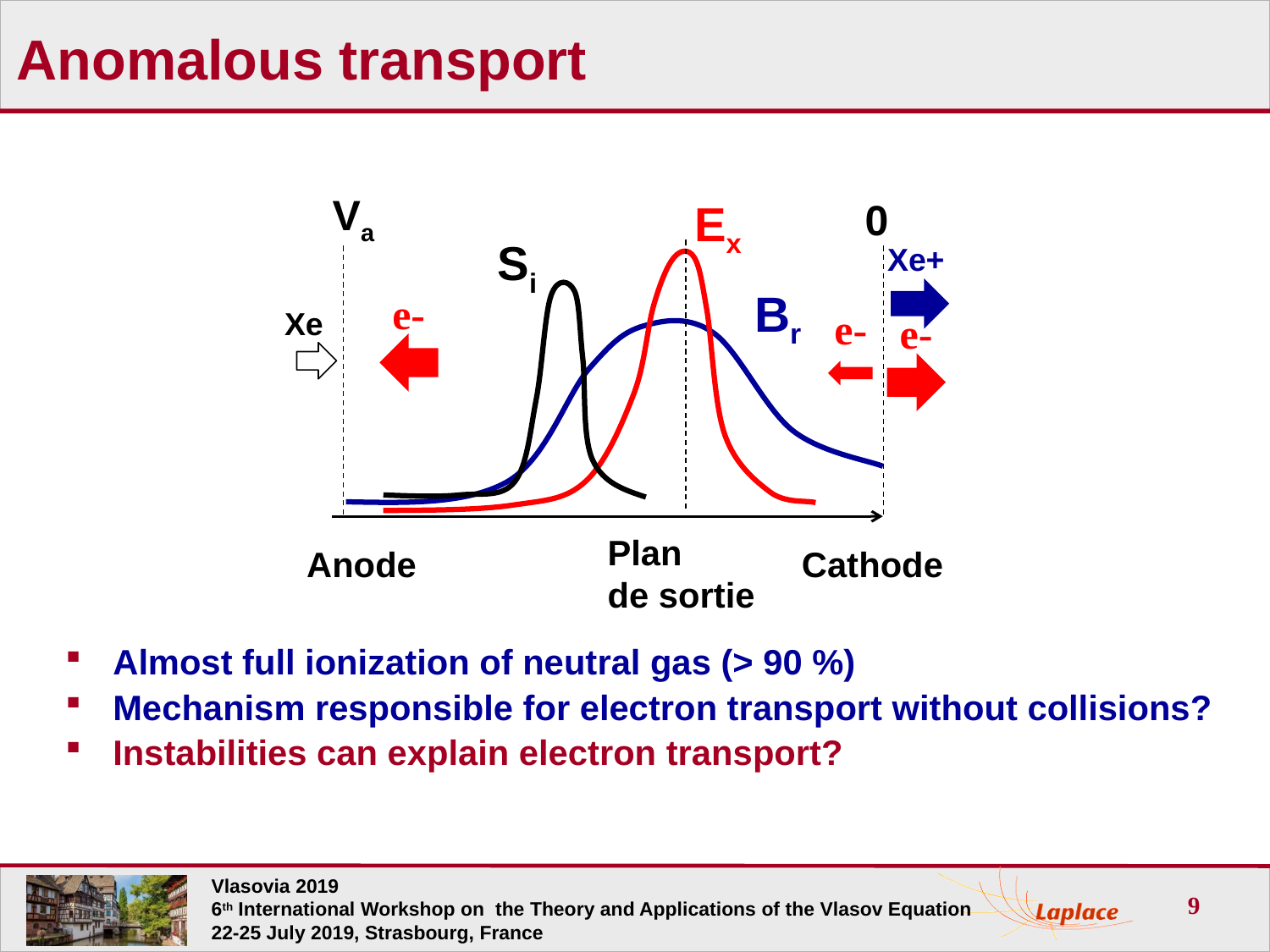

# Anomalous transport

Va
0
Ex

e-

Si

Xe+

e-

Br

Xe

e-

Plan
de sortie
Anode
Cathode
Almost full ionization of neutral gas (> 90 %)
Mechanism responsible for electron transport without collisions?
Instabilities can explain electron transport?